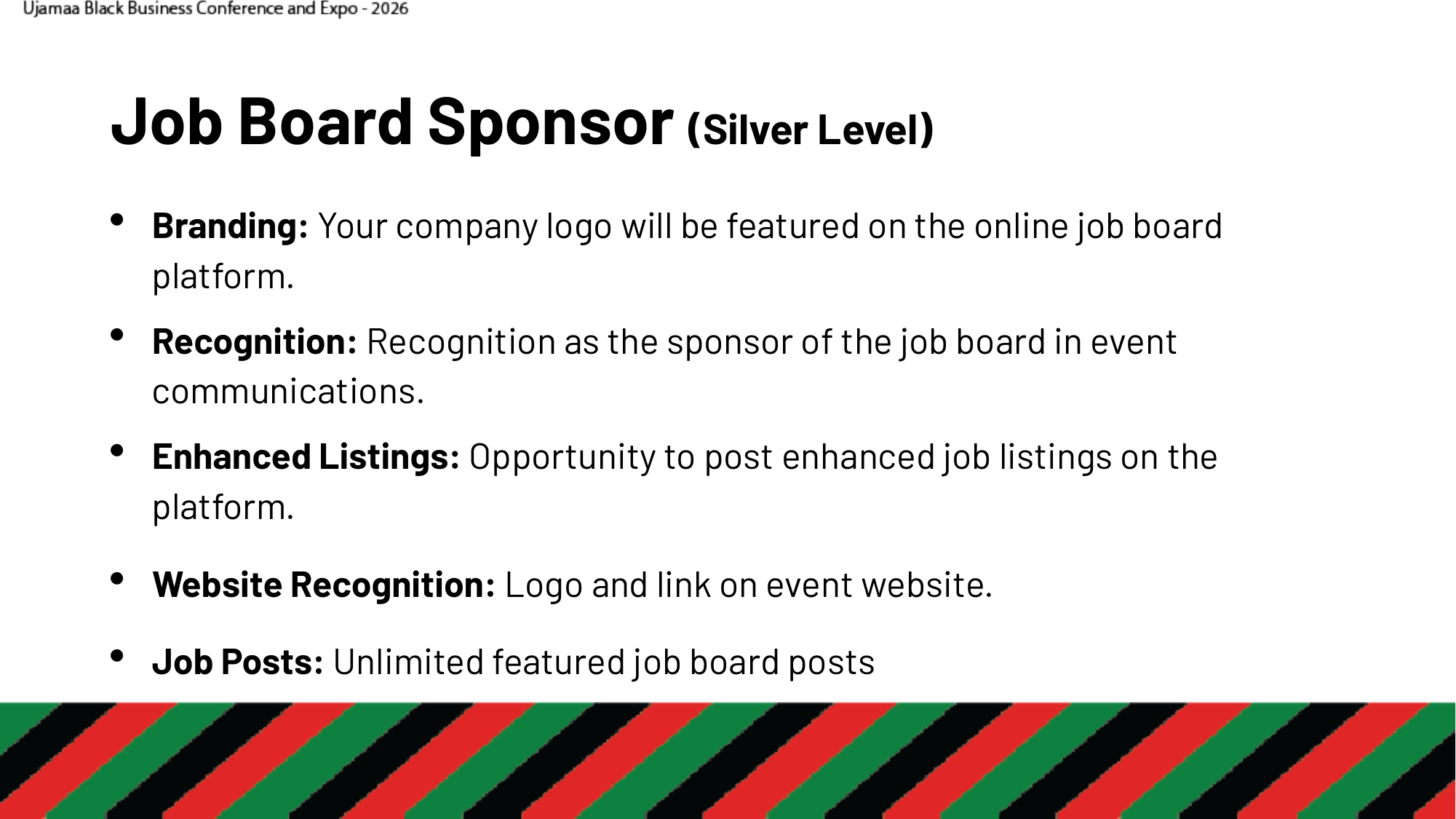

# Job Board Sponsor (Silver Level)
Branding: Your company logo will be featured on the online job board platform.
Recognition: Recognition as the sponsor of the job board in event communications.
Enhanced Listings: Opportunity to post enhanced job listings on the platform.
Website Recognition: Logo and link on event website.
Job Posts: Unlimited featured job board posts